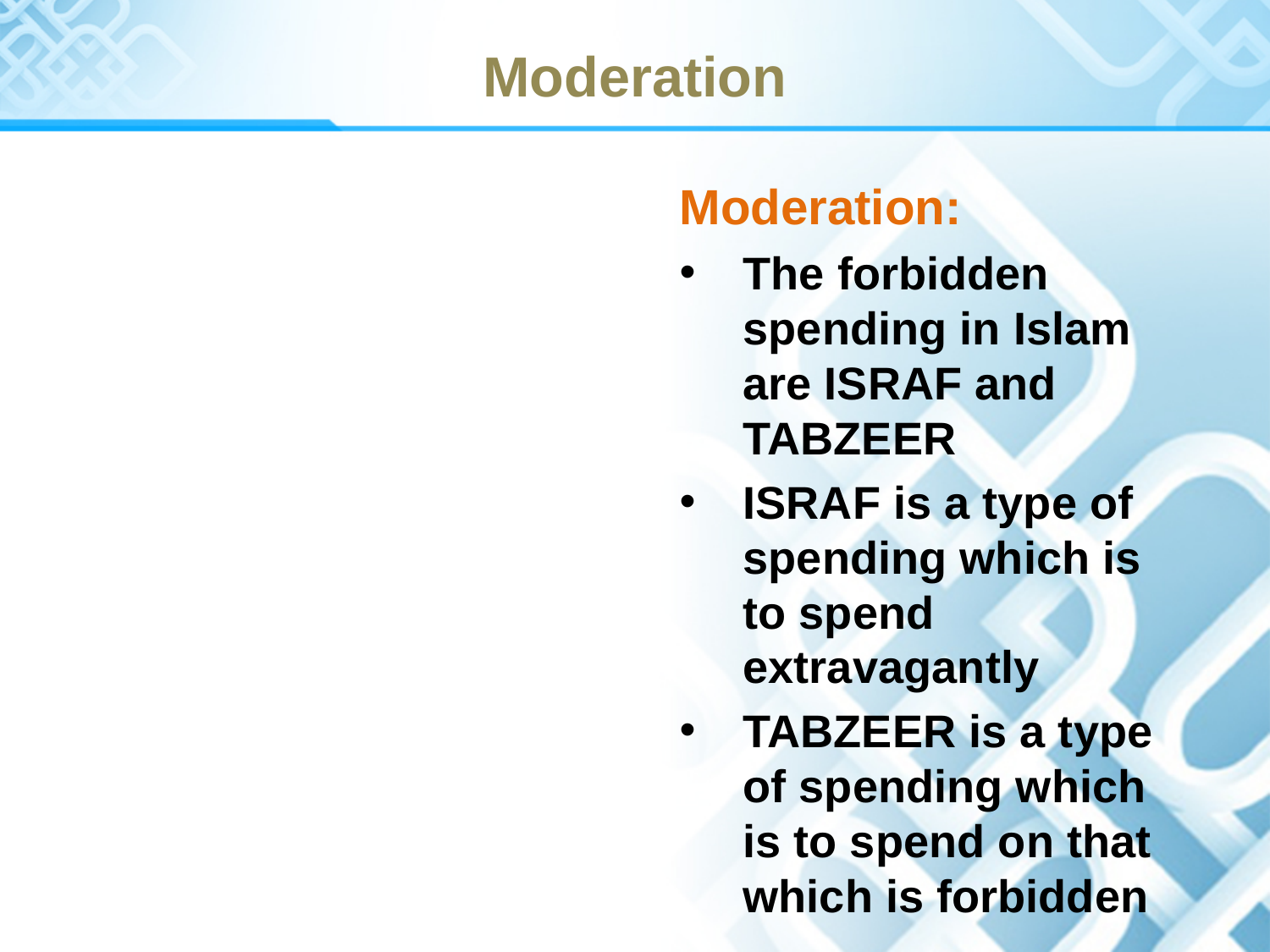

Moderation
Moderation:
The forbidden spending in Islam are ISRAF and TABZEER
ISRAF is a type of spending which is to spend extravagantly
TABZEER is a type of spending which is to spend on that which is forbidden